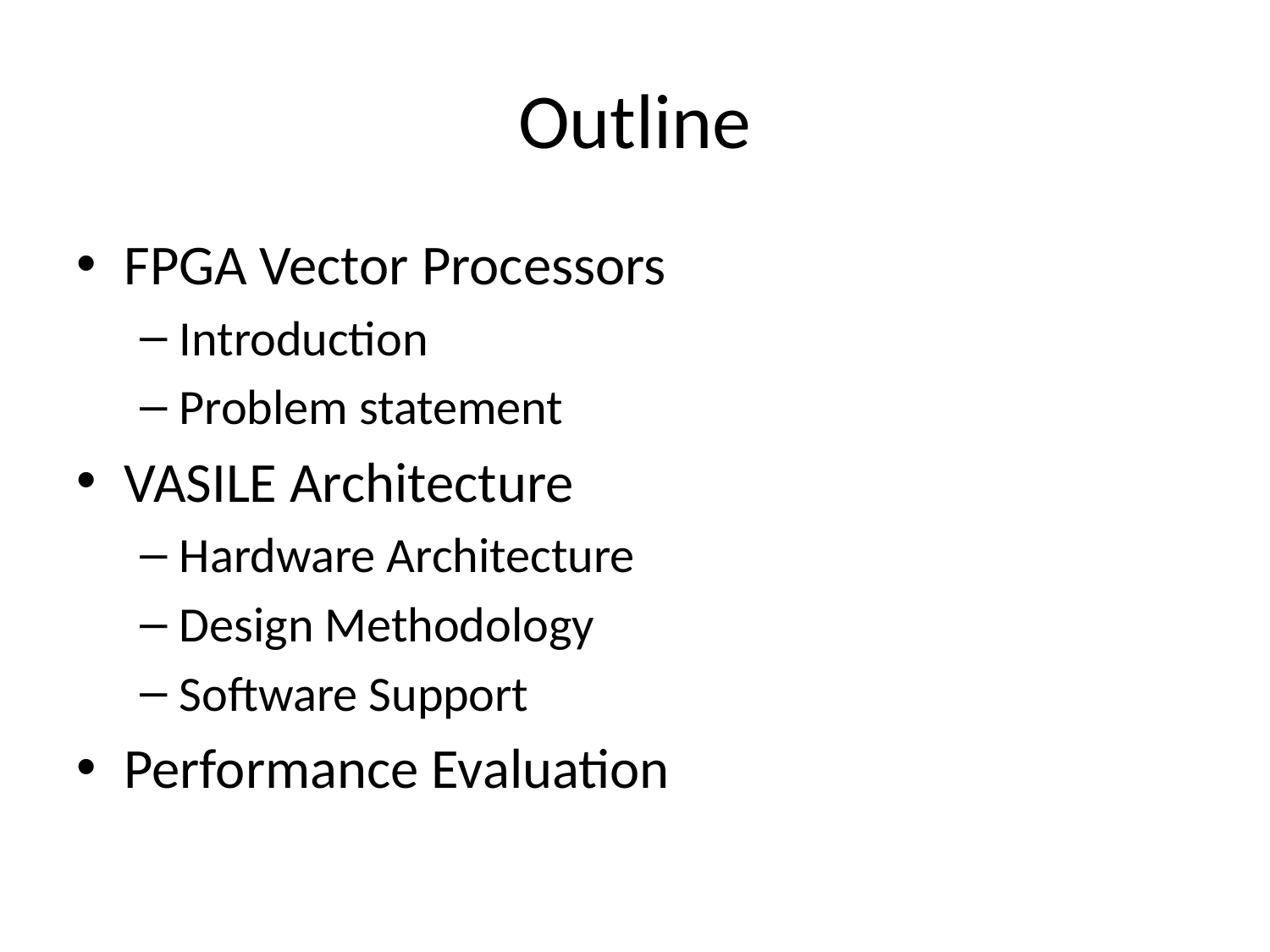

# Outline
FPGA Vector Processors
Introduction
Problem statement
VASILE Architecture
Hardware Architecture
Design Methodology
Software Support
Performance Evaluation